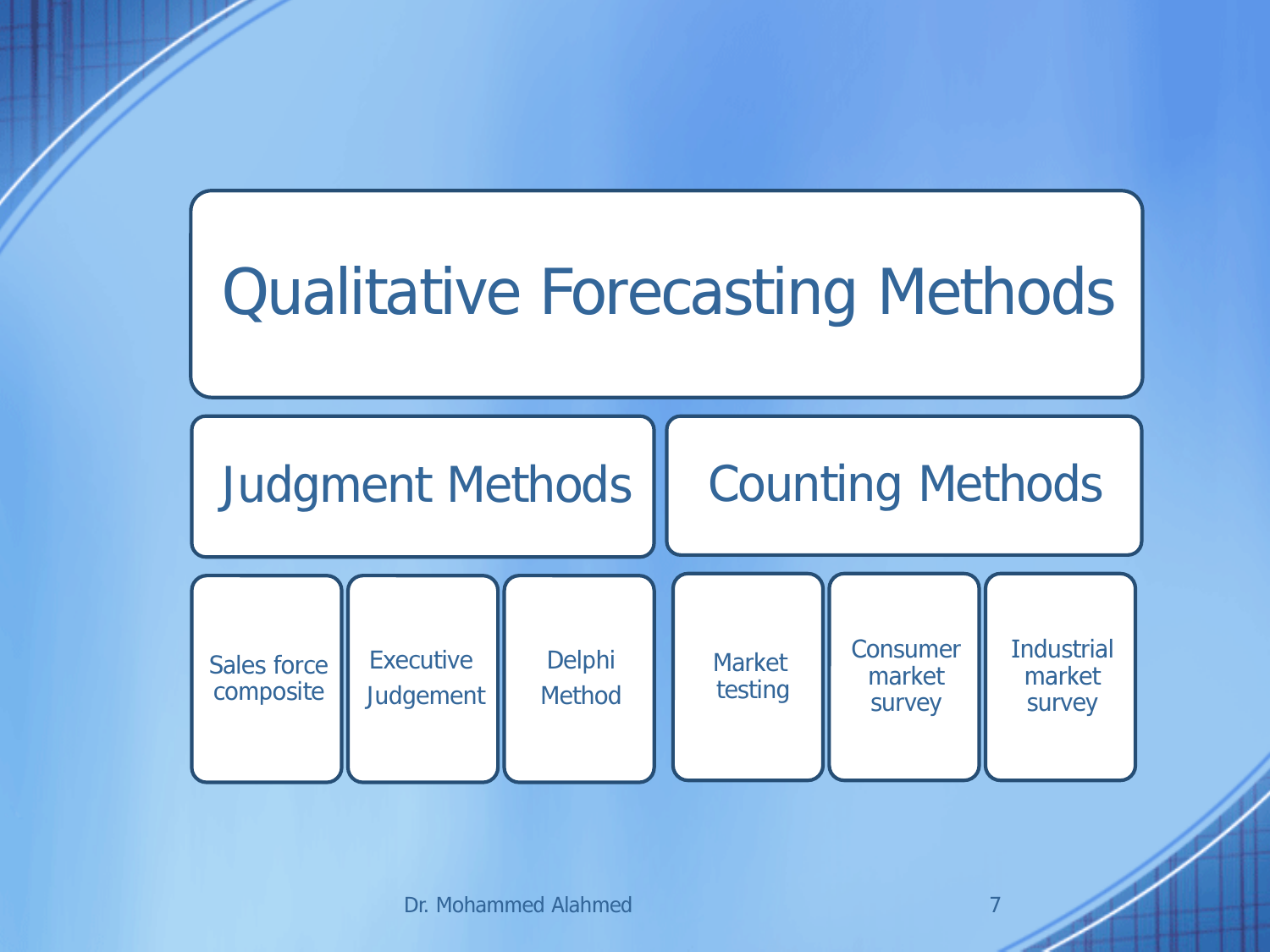

Qualitative Forecasting Methods
Judgment Methods
Sales force composite
Executive
Judgement
Delphi
Method
Counting Methods
Market testing
Consumer market survey
Industrial market survey
Dr. Mohammed Alahmed
7